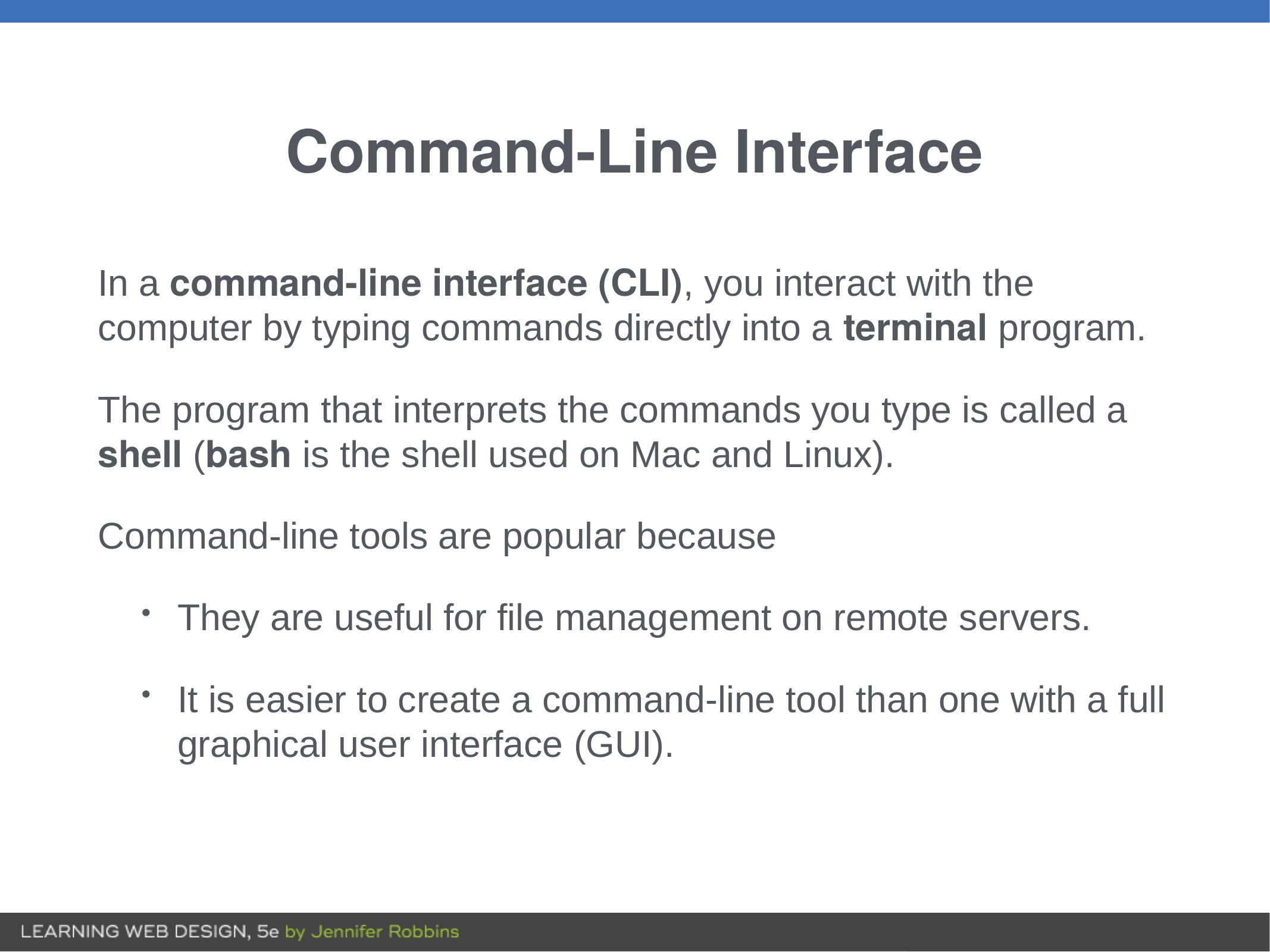

# Command-Line Interface
In a command-line interface (CLI), you interact with the computer by typing commands directly into a terminal program.
The program that interprets the commands you type is called a shell (bash is the shell used on Mac and Linux).
Command-line tools are popular because
They are useful for file management on remote servers.
It is easier to create a command-line tool than one with a full graphical user interface (GUI).